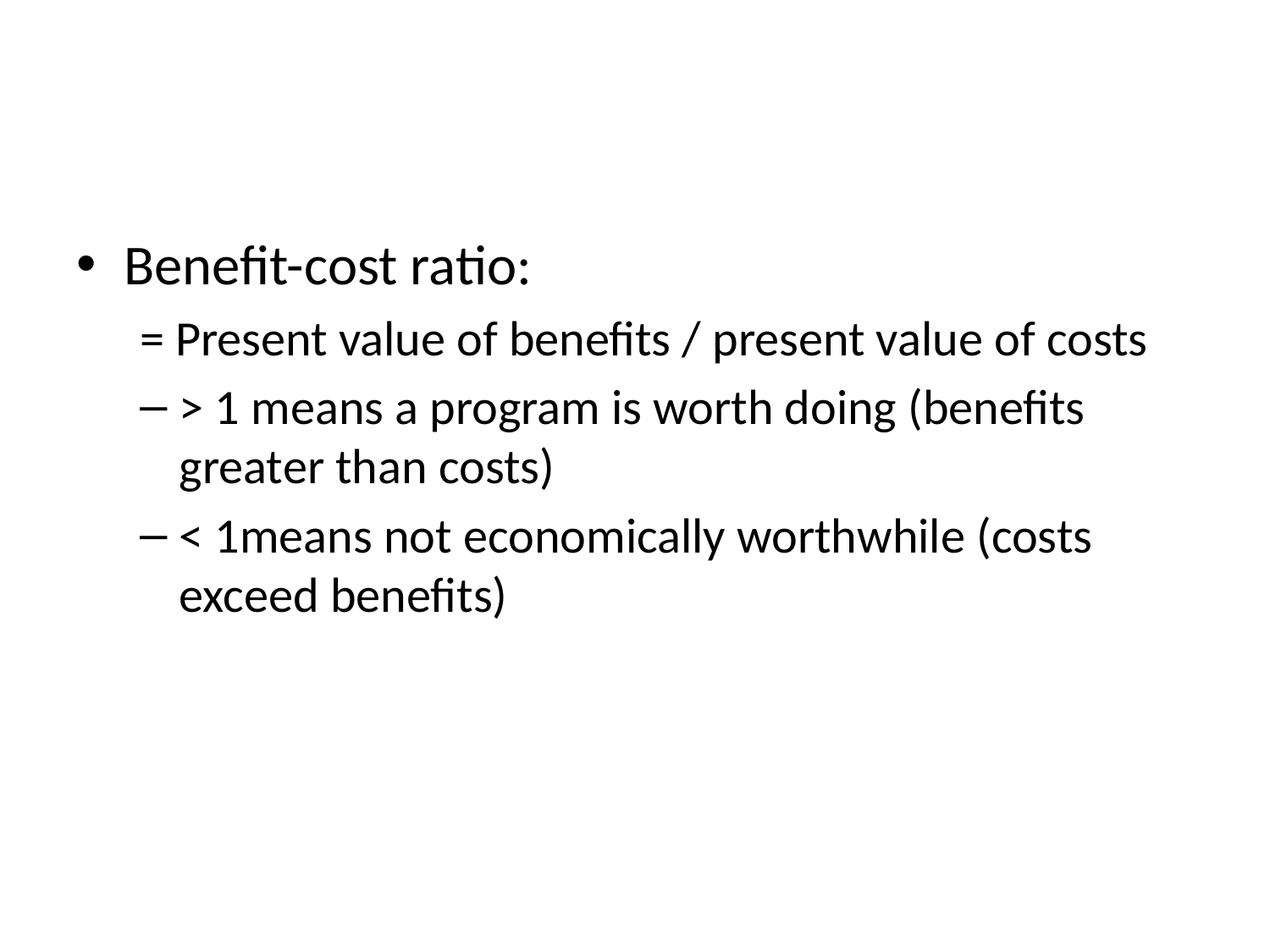

#
Benefit-cost ratio:
= Present value of benefits / present value of costs
> 1 means a program is worth doing (benefits greater than costs)
< 1means not economically worthwhile (costs exceed benefits)